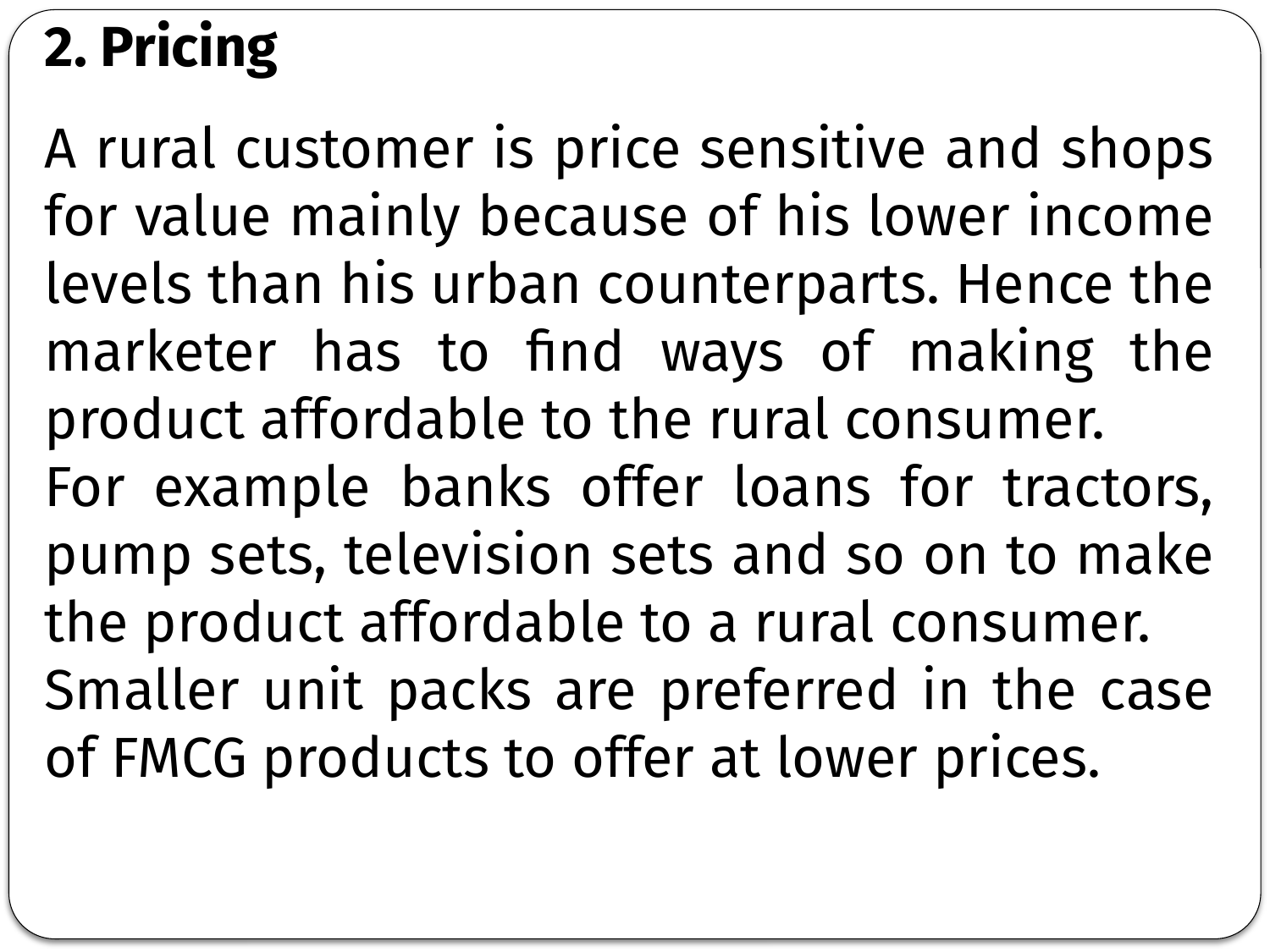

2. Pricing

A rural customer is price sensitive and shops for value mainly because of his lower income levels than his urban counterparts. Hence the marketer has to find ways of making the product affordable to the rural consumer.
For example banks offer loans for tractors, pump sets, television sets and so on to make the product affordable to a rural consumer.
Smaller unit packs are preferred in the case of FMCG products to offer at lower prices.